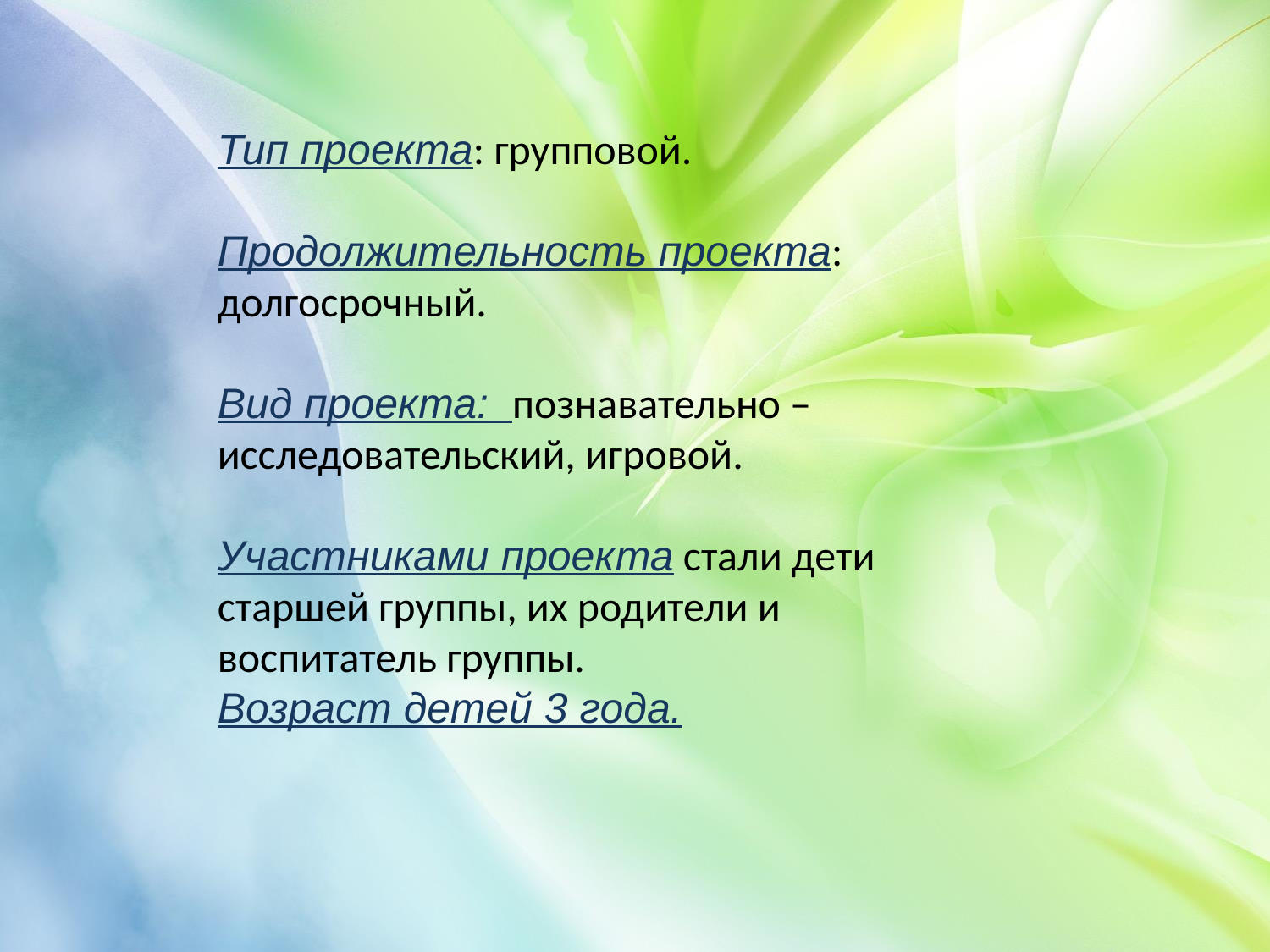

Тип проекта: групповой.

Продолжительность проекта: долгосрочный.

Вид проекта:  познавательно – исследовательский, игровой.

Участниками проекта стали дети старшей группы, их родители и воспитатель группы.
Возраст детей 3 года.